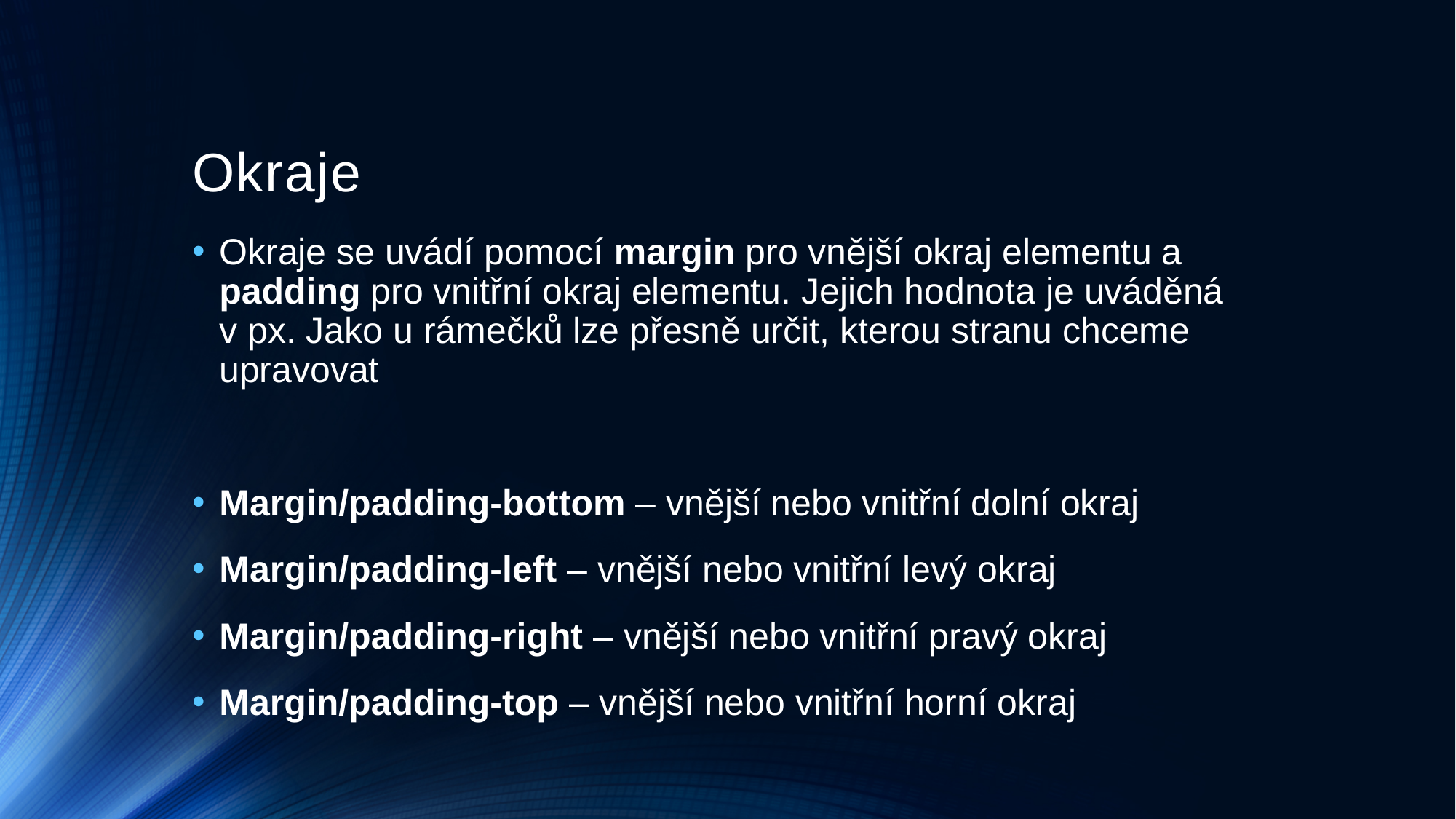

# Okraje
Okraje se uvádí pomocí margin pro vnější okraj elementu a padding pro vnitřní okraj elementu. Jejich hodnota je uváděná v px. Jako u rámečků lze přesně určit, kterou stranu chceme upravovat

Margin/padding-bottom – vnější nebo vnitřní dolní okraj
Margin/padding-left – vnější nebo vnitřní levý okraj
Margin/padding-right – vnější nebo vnitřní pravý okraj
Margin/padding-top – vnější nebo vnitřní horní okraj